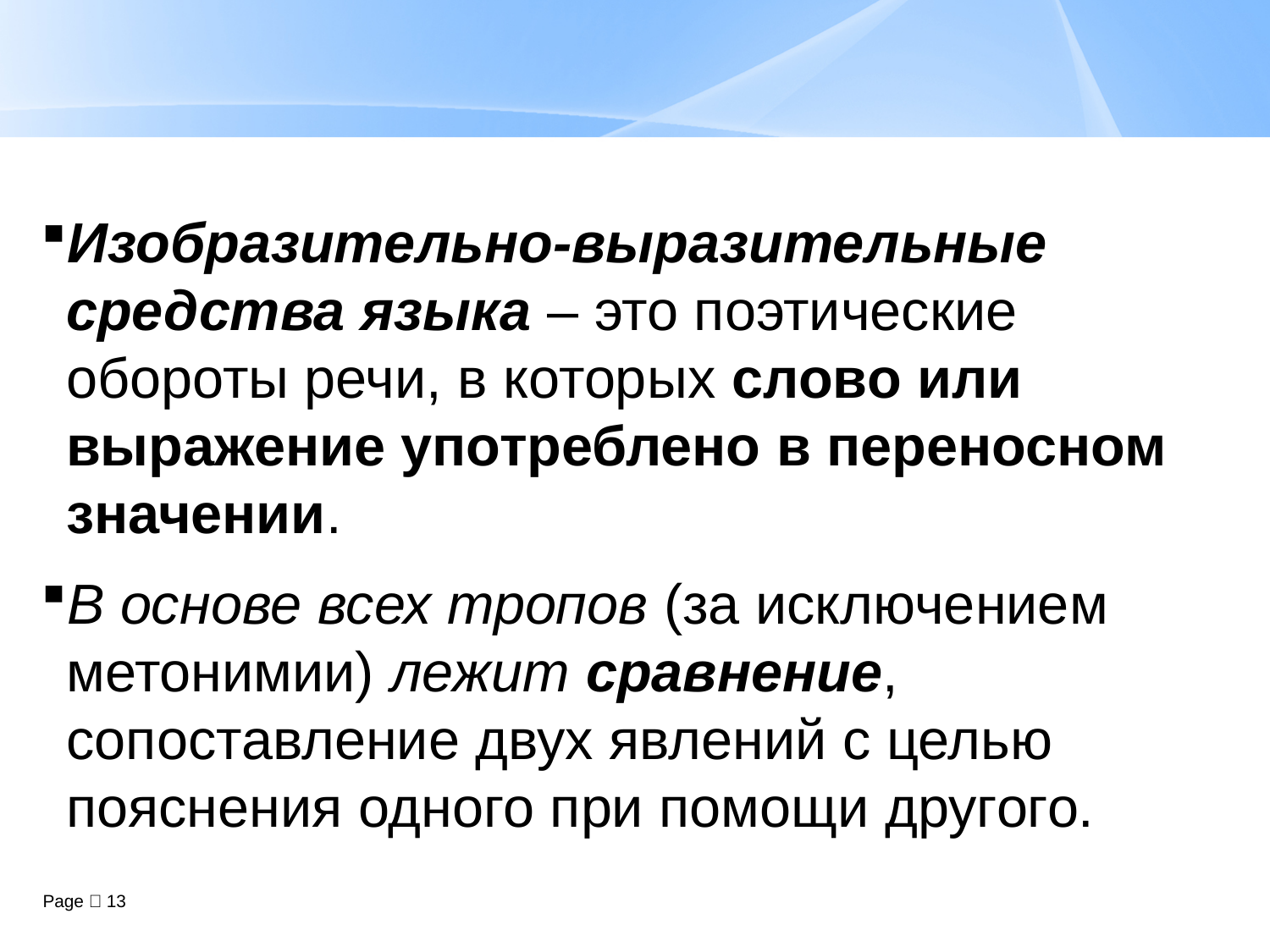

Изобразительно-выразительные средства языка – это поэтические обороты речи, в которых слово или выражение употреблено в переносном значении.
В основе всех тропов (за исключением метонимии) лежит сравнение, сопоставление двух явлений с целью пояснения одного при помощи другого.